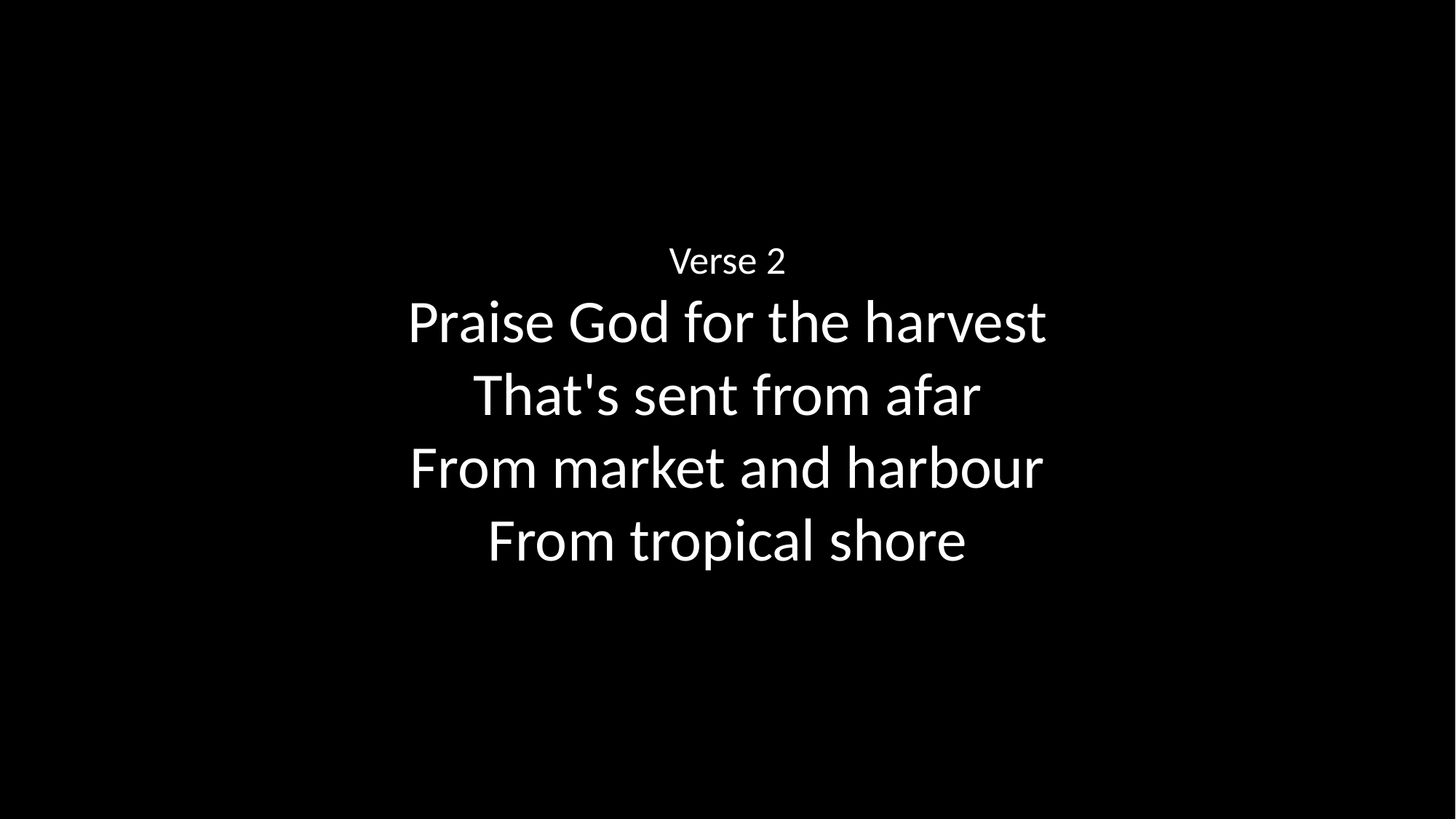

Verse 2
Praise God for the harvest
That's sent from afar
From market and harbour
From tropical shore